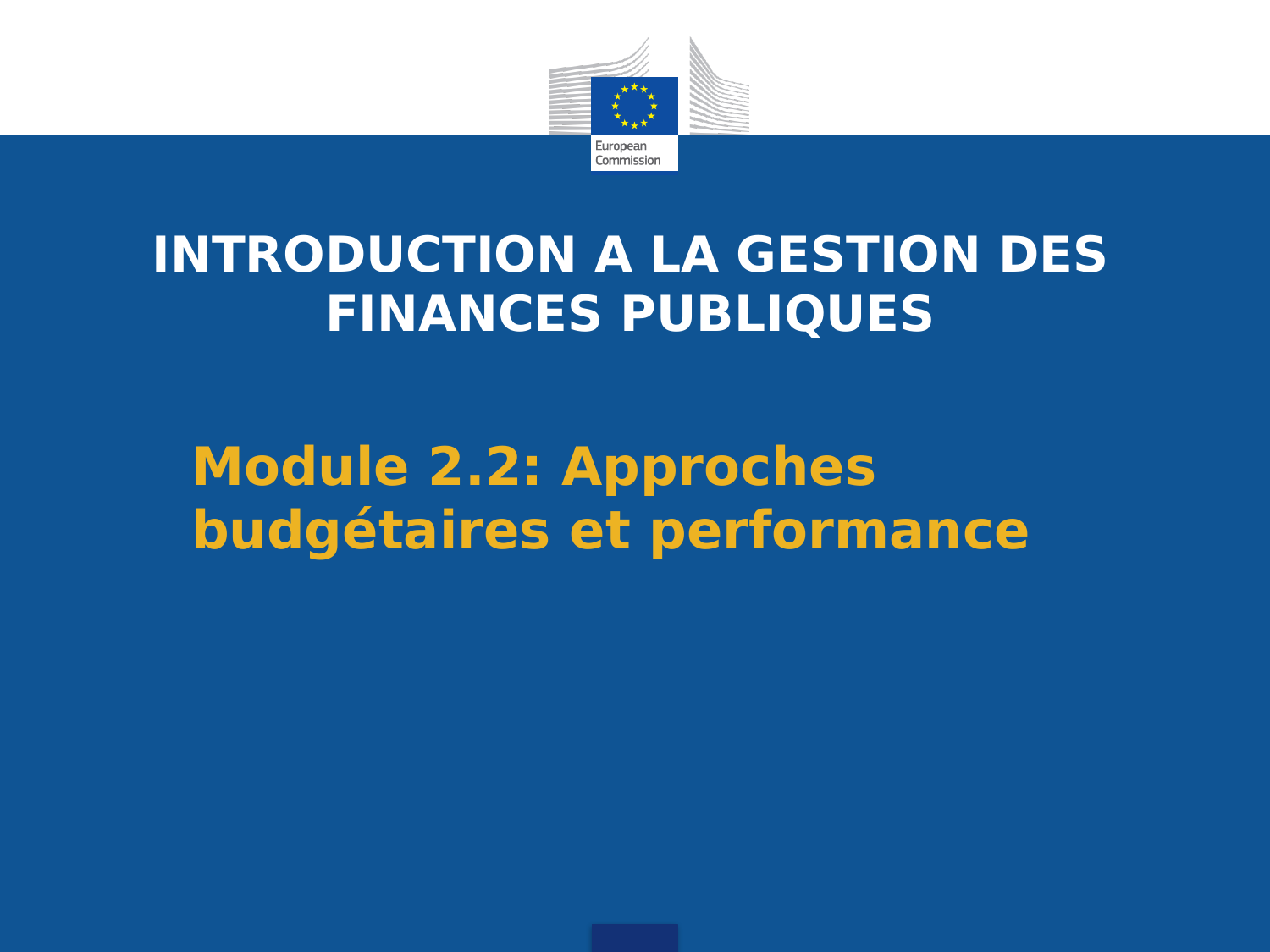

INTRODUCTION A LA GESTION DES FINANCES PUBLIQUES
Module 2.2: Approches budgétaires et performance